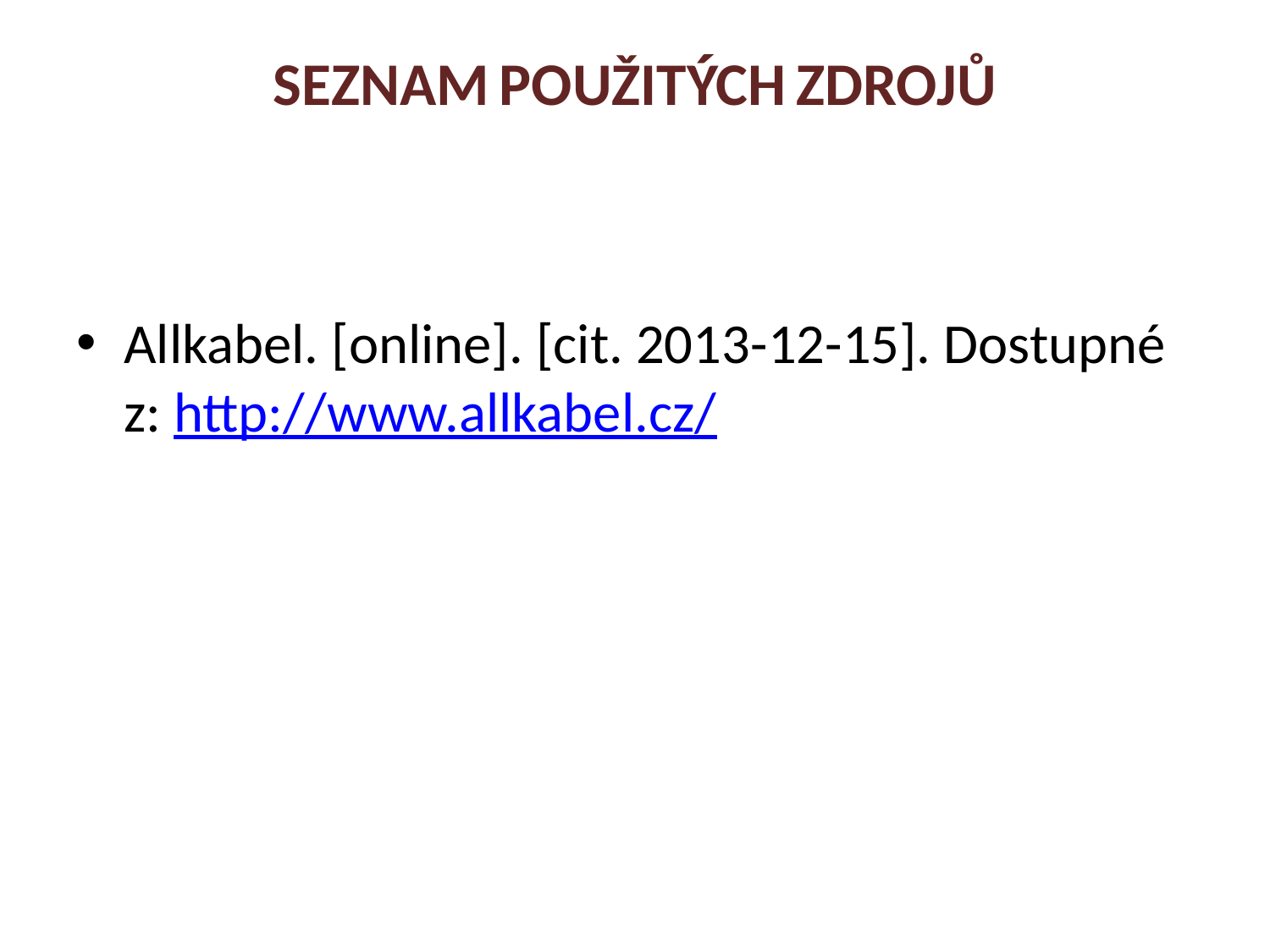

# SEZNAM POUŽITÝCH ZDROJŮ

Allkabel. [online]. [cit. 2013-12-15]. Dostupné z: http://www.allkabel.cz/